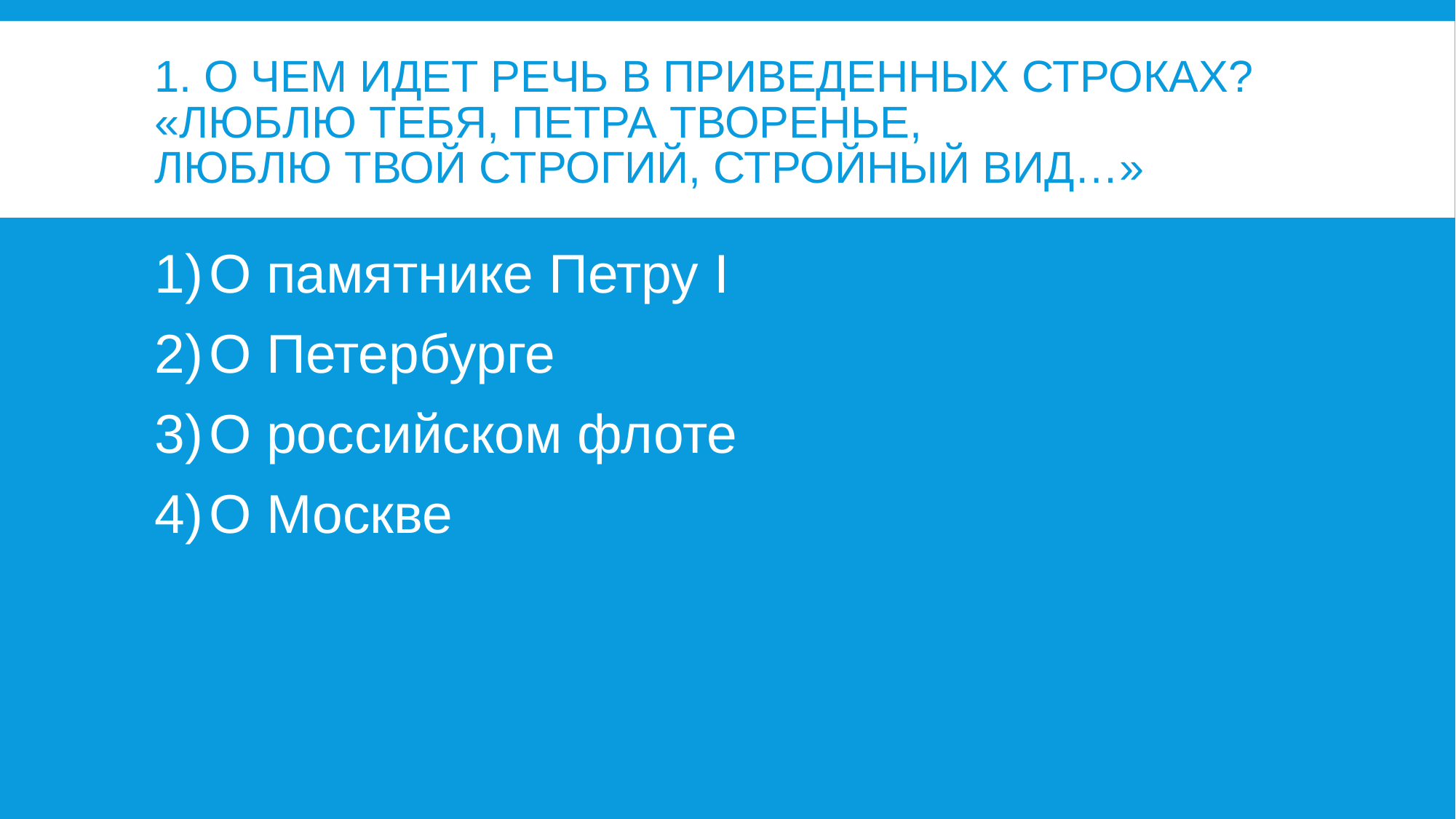

# 1. О чем идет речь в приведенных строках? «Люблю тебя, Петра творенье, Люблю твой строгий, стройный вид…»
О памятнике Петру I
О Петербурге
О российском флоте
О Москве